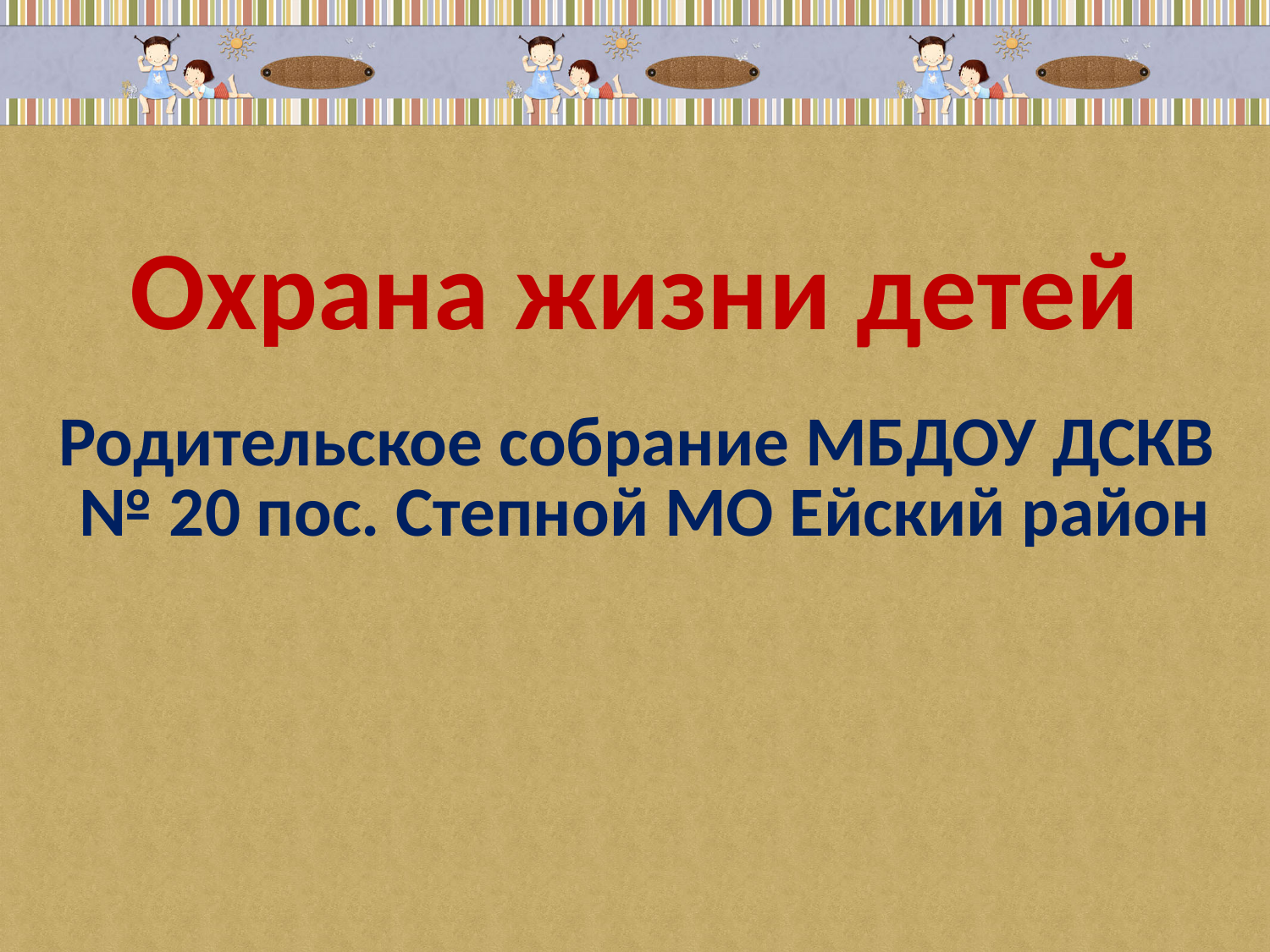

# Охрана жизни детей

Родительское собрание МБДОУ ДСКВ
№ 20 пос. Степной МО Ейский район